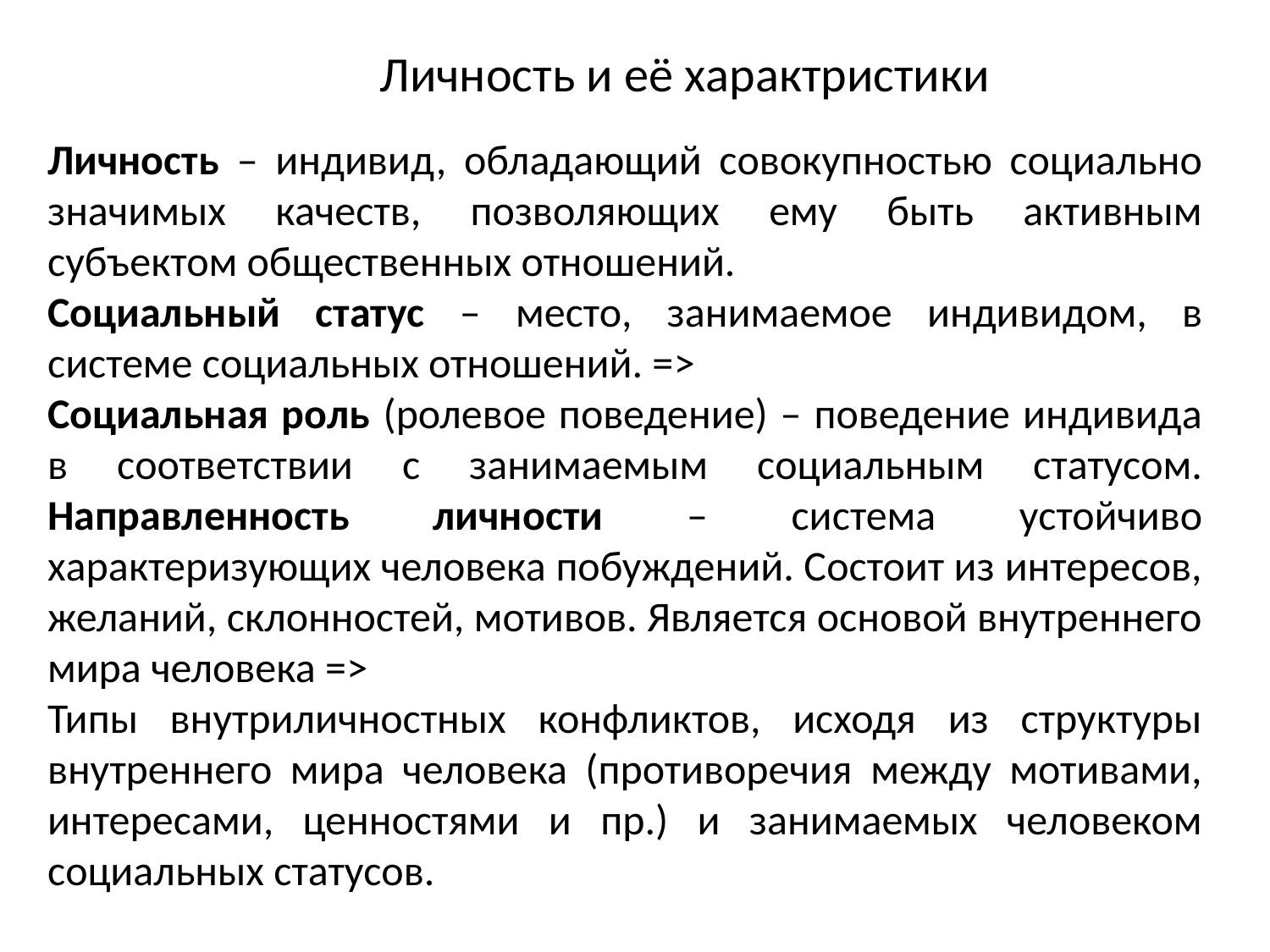

Личность и её характристики
Личность – индивид, обладающий совокупностью социально значимых качеств, позволяющих ему быть активным субъектом общественных отношений.
Социальный статус – место, занимаемое индивидом, в системе социальных отношений. =>
Социальная роль (ролевое поведение) – поведение индивида в соответствии с занимаемым социальным статусом. Направленность личности – система устойчиво характеризующих человека побуждений. Состоит из интересов, желаний, склонностей, мотивов. Является основой внутреннего мира человека =>
Типы внутриличностных конфликтов, исходя из структуры внутреннего мира человека (противоречия между мотивами, интересами, ценностями и пр.) и занимаемых человеком социальных статусов.